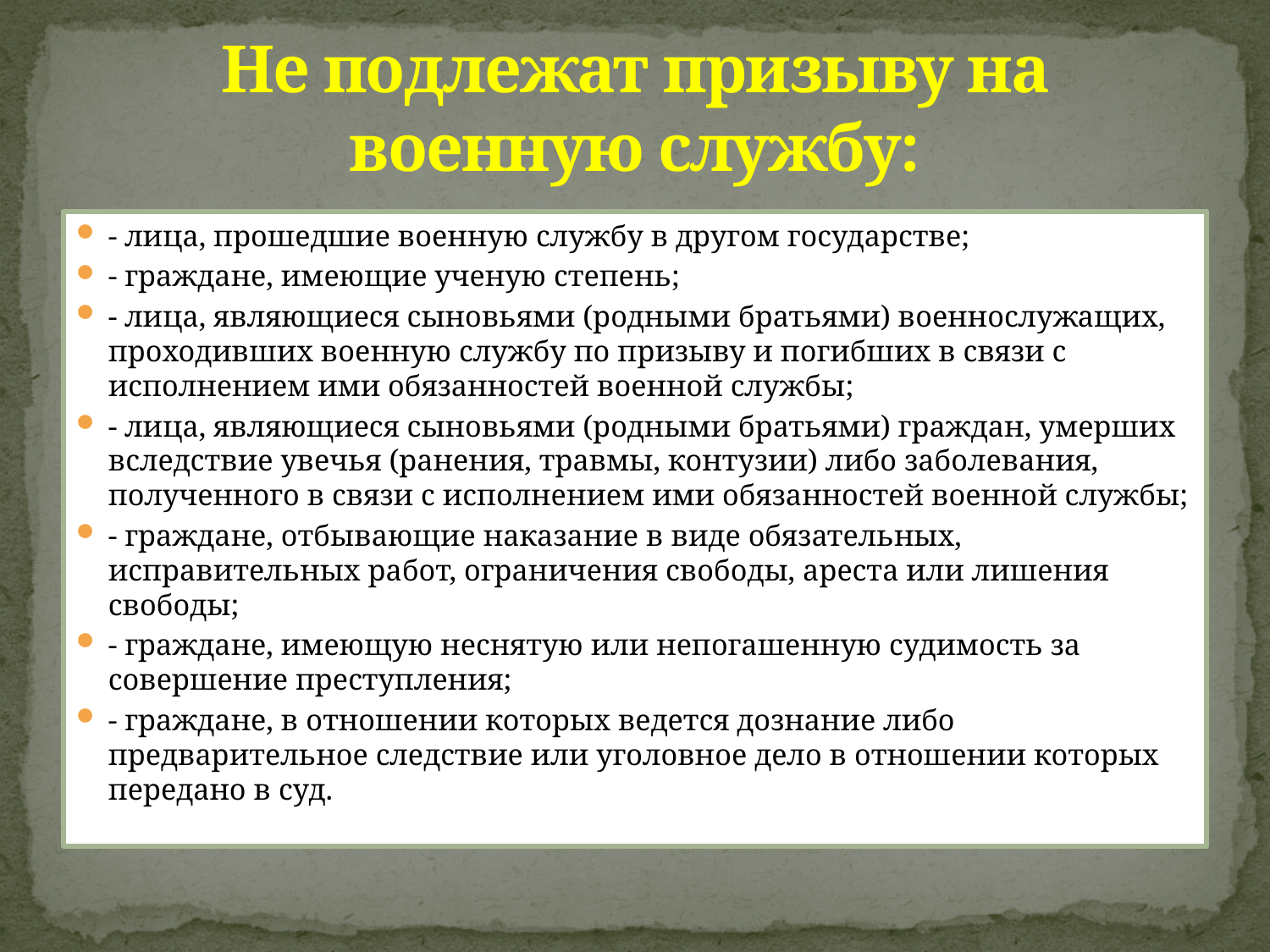

# Не подлежат призыву на военную службу:
- лица, прошедшие военную службу в другом государстве;
- граждане, имеющие ученую степень;
- лица, являющиеся сыновьями (родными братьями) военнослужащих, проходивших военную службу по призыву и погибших в связи с исполнением ими обязанностей военной службы;
- лица, являющиеся сыновьями (родными братьями) граждан, умерших вследствие увечья (ранения, травмы, контузии) либо заболевания, полученного в связи с исполнением ими обязанностей военной службы;
- граждане, отбывающие наказание в виде обязательных, исправительных работ, ограничения свободы, ареста или лишения свободы;
- граждане, имеющую неснятую или непогашенную судимость за совершение преступления;
- граждане, в отношении которых ведется дознание либо предварительное следствие или уголовное дело в отношении которых передано в суд.